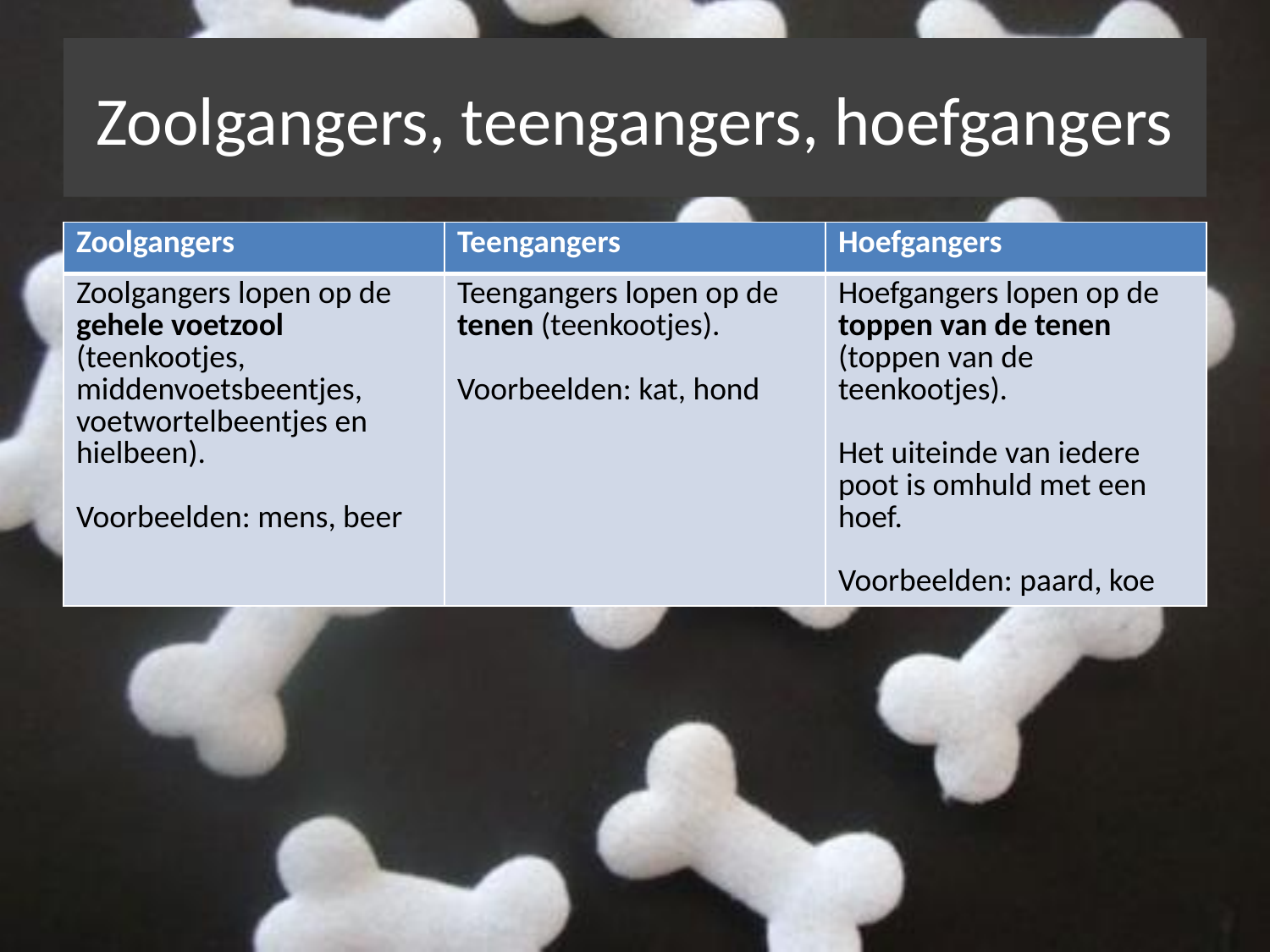

# Zoolgangers, teengangers, hoefgangers
| Zoolgangers | Teengangers | Hoefgangers |
| --- | --- | --- |
| Zoolgangers lopen op de gehele voetzool (teenkootjes, middenvoetsbeentjes, voetwortelbeentjes en hielbeen). Voorbeelden: mens, beer | Teengangers lopen op de tenen (teenkootjes). Voorbeelden: kat, hond | Hoefgangers lopen op de toppen van de tenen (toppen van de teenkootjes). Het uiteinde van iedere poot is omhuld met een hoef. Voorbeelden: paard, koe |